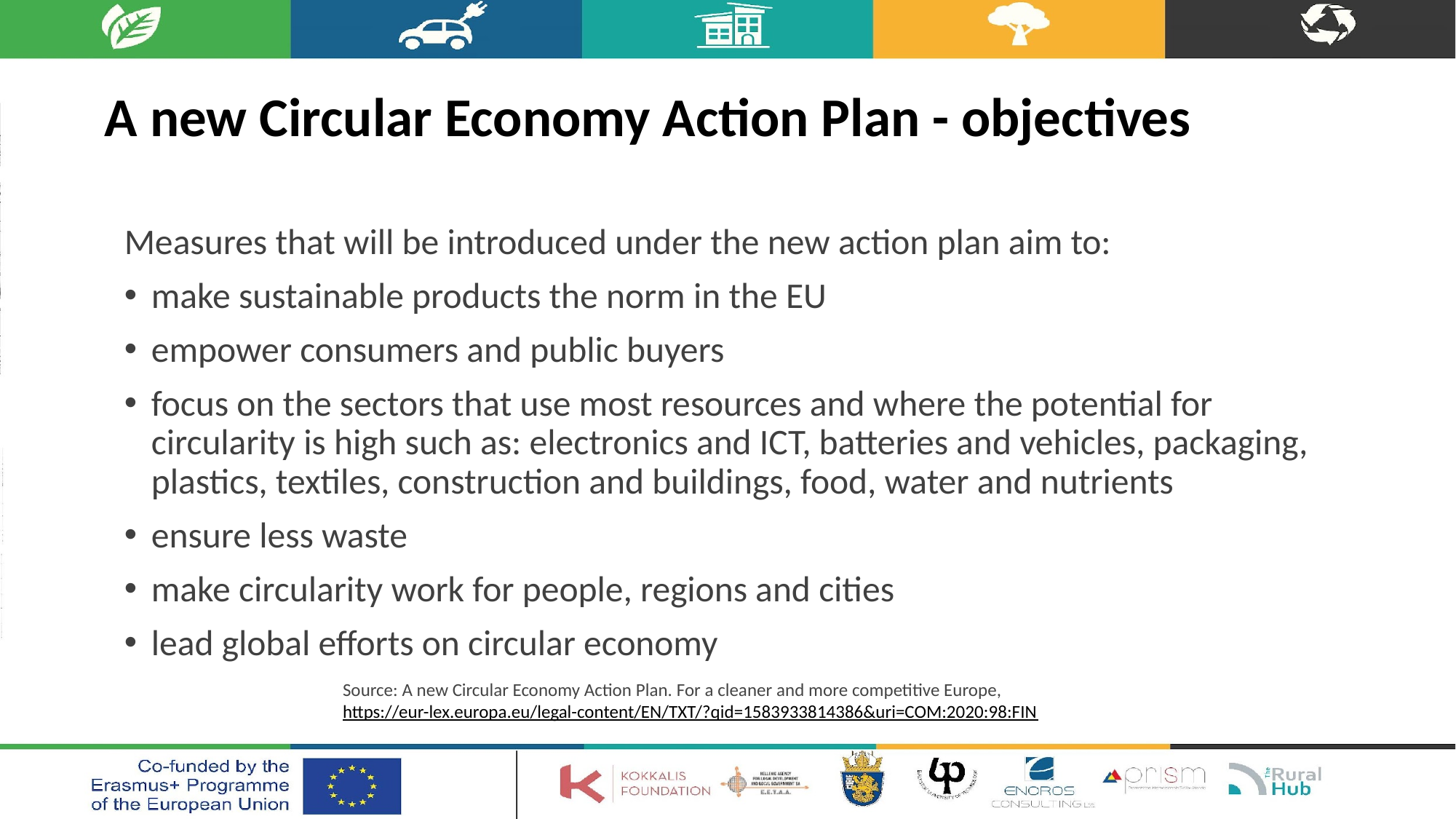

# A new Circular Economy Action Plan - objectives
Measures that will be introduced under the new action plan aim to:
make sustainable products the norm in the EU
empower consumers and public buyers
focus on the sectors that use most resources and where the potential for circularity is high such as: electronics and ICT, batteries and vehicles, packaging, plastics, textiles, construction and buildings, food, water and nutrients
ensure less waste
make circularity work for people, regions and cities
lead global efforts on circular economy
Source: A new Circular Economy Action Plan. For a cleaner and more competitive Europe, https://eur-lex.europa.eu/legal-content/EN/TXT/?qid=1583933814386&uri=COM:2020:98:FIN